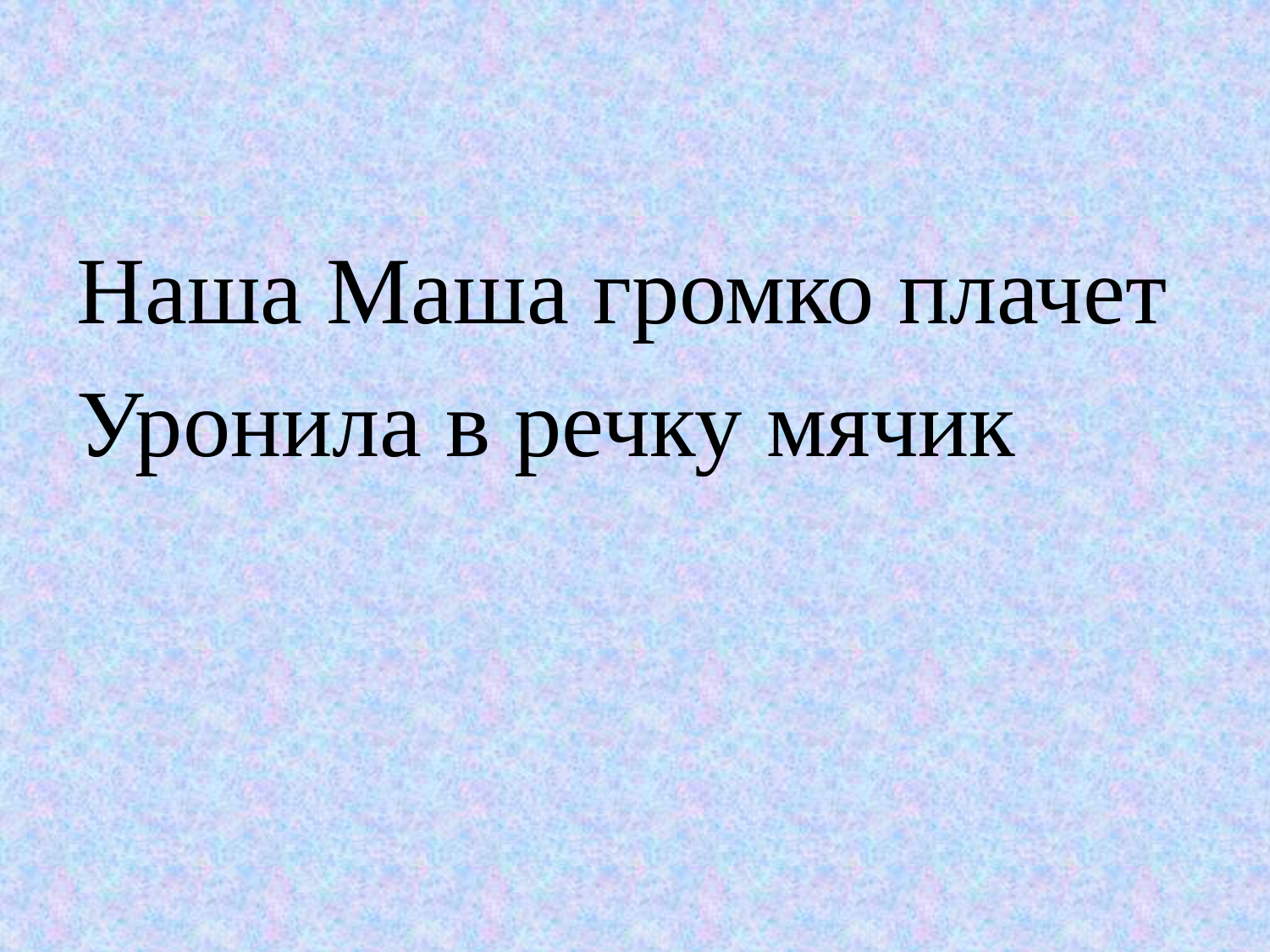

Наша Маша громко плачет
Уронила в речку мячик